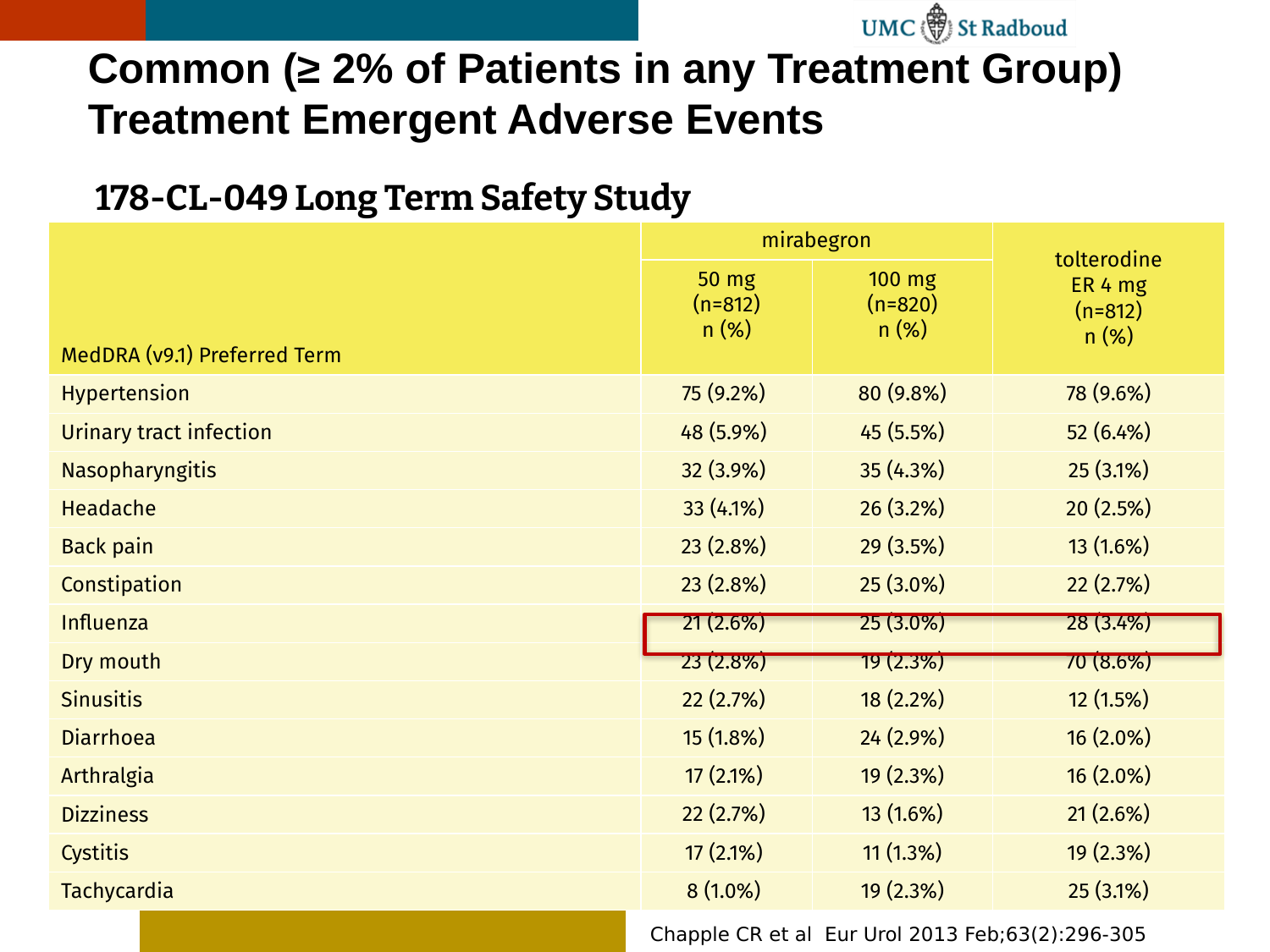

Common (≥ 2% of Patients in any Treatment Group) Treatment Emergent Adverse Events
178-CL-049 Long Term Safety Study
| MedDRA (v9.1) Preferred Term | mirabegron |  | tolterodine ER 4 mg (n=812) n (%) |
| --- | --- | --- | --- |
|  | 50 mg (n=812) n (%) | 100 mg (n=820) n (%) |  |
| Hypertension | 75 (9.2%) | 80 (9.8%) | 78 (9.6%) |
| Urinary tract infection | 48 (5.9%) | 45 (5.5%) | 52 (6.4%) |
| Nasopharyngitis | 32 (3.9%) | 35 (4.3%) | 25 (3.1%) |
| Headache | 33 (4.1%) | 26 (3.2%) | 20 (2.5%) |
| Back pain | 23 (2.8%) | 29 (3.5%) | 13 (1.6%) |
| Constipation | 23 (2.8%) | 25 (3.0%) | 22 (2.7%) |
| Influenza | 21 (2.6%) | 25 (3.0%) | 28 (3.4%) |
| Dry mouth | 23 (2.8%) | 19 (2.3%) | 70 (8.6%) |
| Sinusitis | 22 (2.7%) | 18 (2.2%) | 12 (1.5%) |
| Diarrhoea | 15 (1.8%) | 24 (2.9%) | 16 (2.0%) |
| Arthralgia | 17 (2.1%) | 19 (2.3%) | 16 (2.0%) |
| Dizziness | 22 (2.7%) | 13 (1.6%) | 21 (2.6%) |
| Cystitis | 17 (2.1%) | 11 (1.3%) | 19 (2.3%) |
| Tachycardia | 8 (1.0%) | 19 (2.3%) | 25 (3.1%) |

Chapple CR et al  Eur Urol 2013 Feb;63(2):296-305